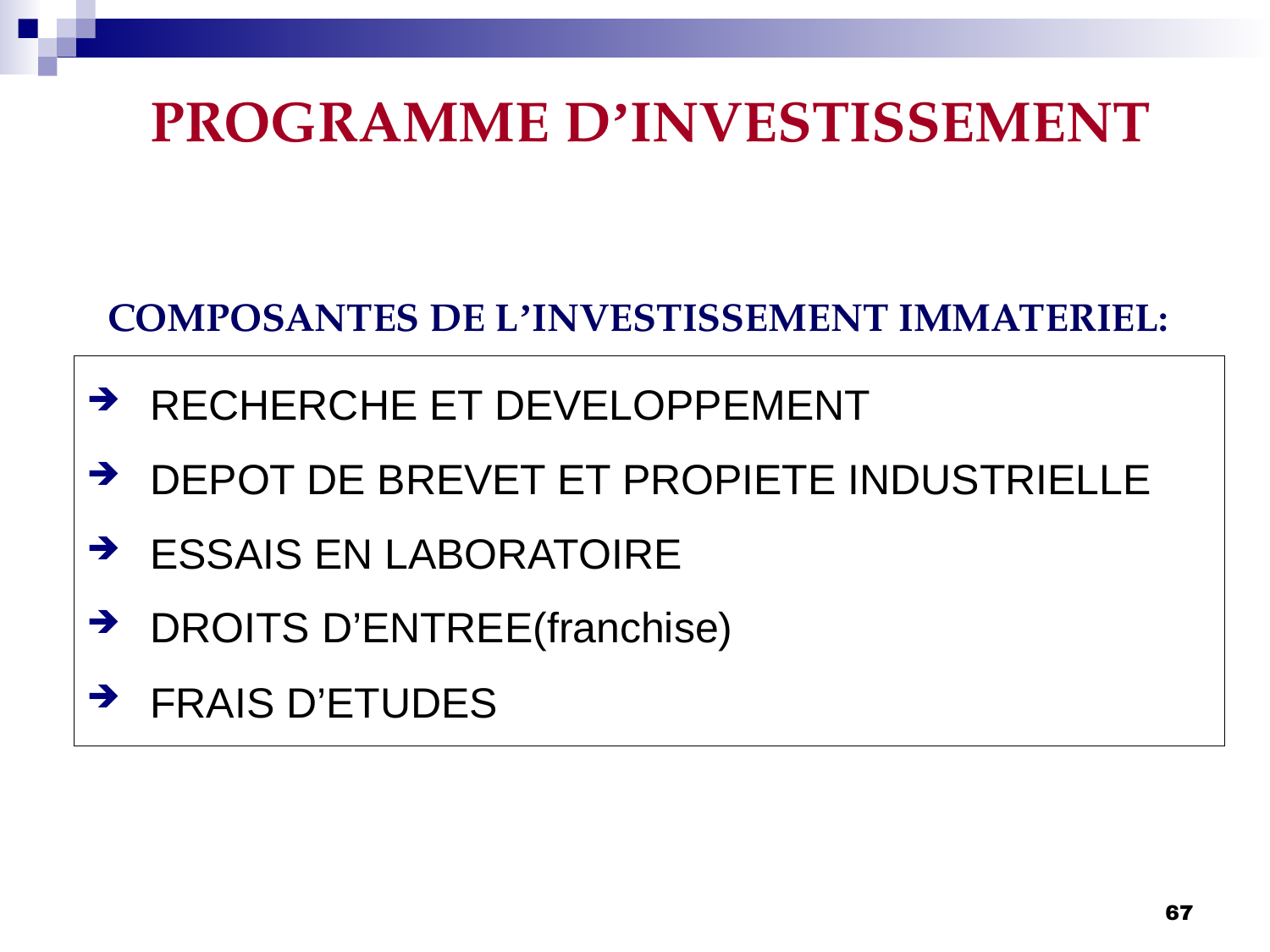

# PROGRAMME D’INVESTISSEMENT COMPOSANTES DE L’INVESTISSEMENT IMMATERIEL:
RECHERCHE ET DEVELOPPEMENT
DEPOT DE BREVET ET PROPIETE INDUSTRIELLE
ESSAIS EN LABORATOIRE
DROITS D’ENTREE(franchise)
FRAIS D’ETUDES
67